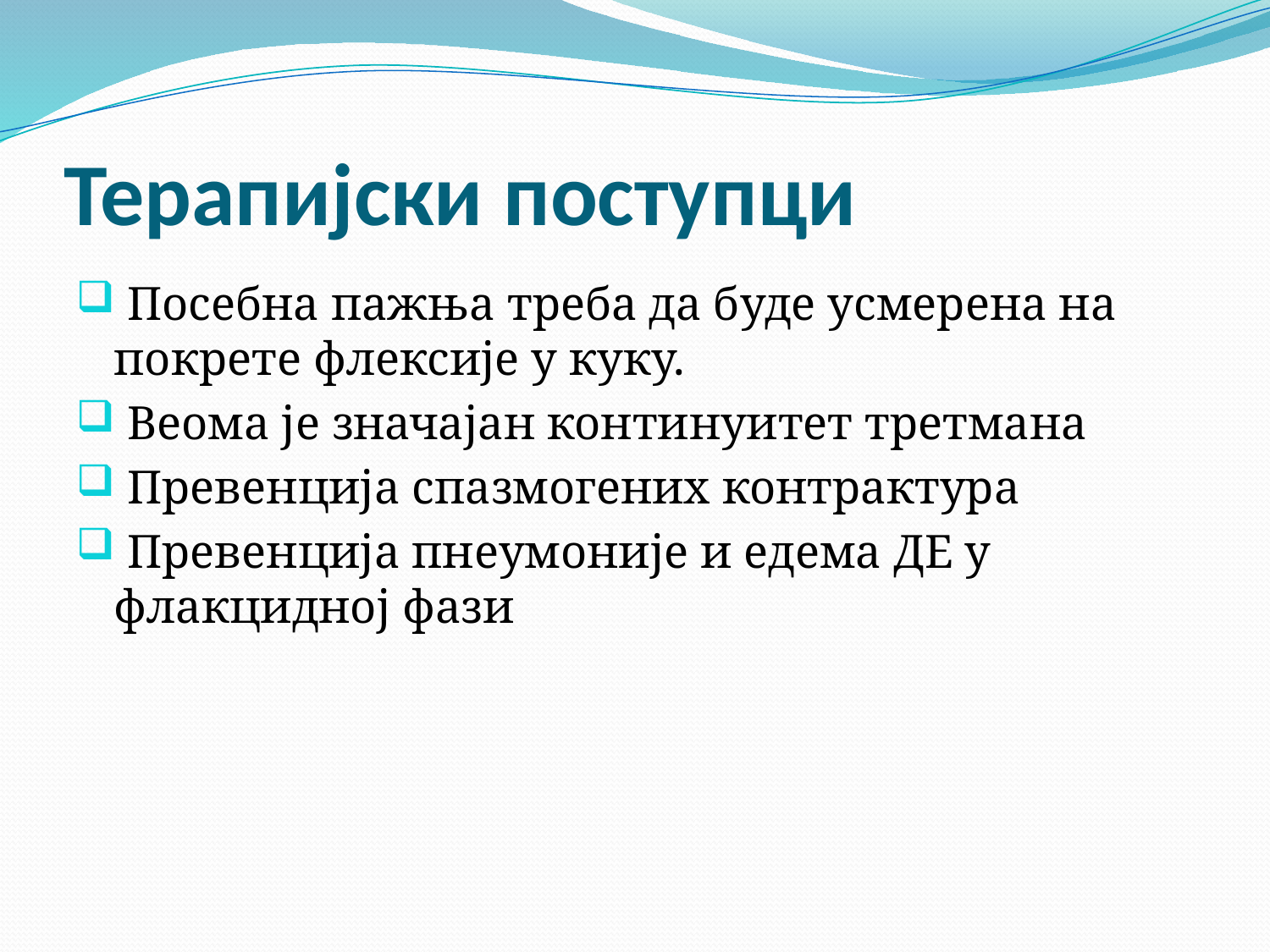

# Терапијски поступци
 Посебна пажња треба да буде усмерена на покрете флексије у куку.
 Веома је значајан континуитет третмана
 Превенција спазмогених контрактура
 Превенција пнеумоније и едема ДЕ у флакцидној фази